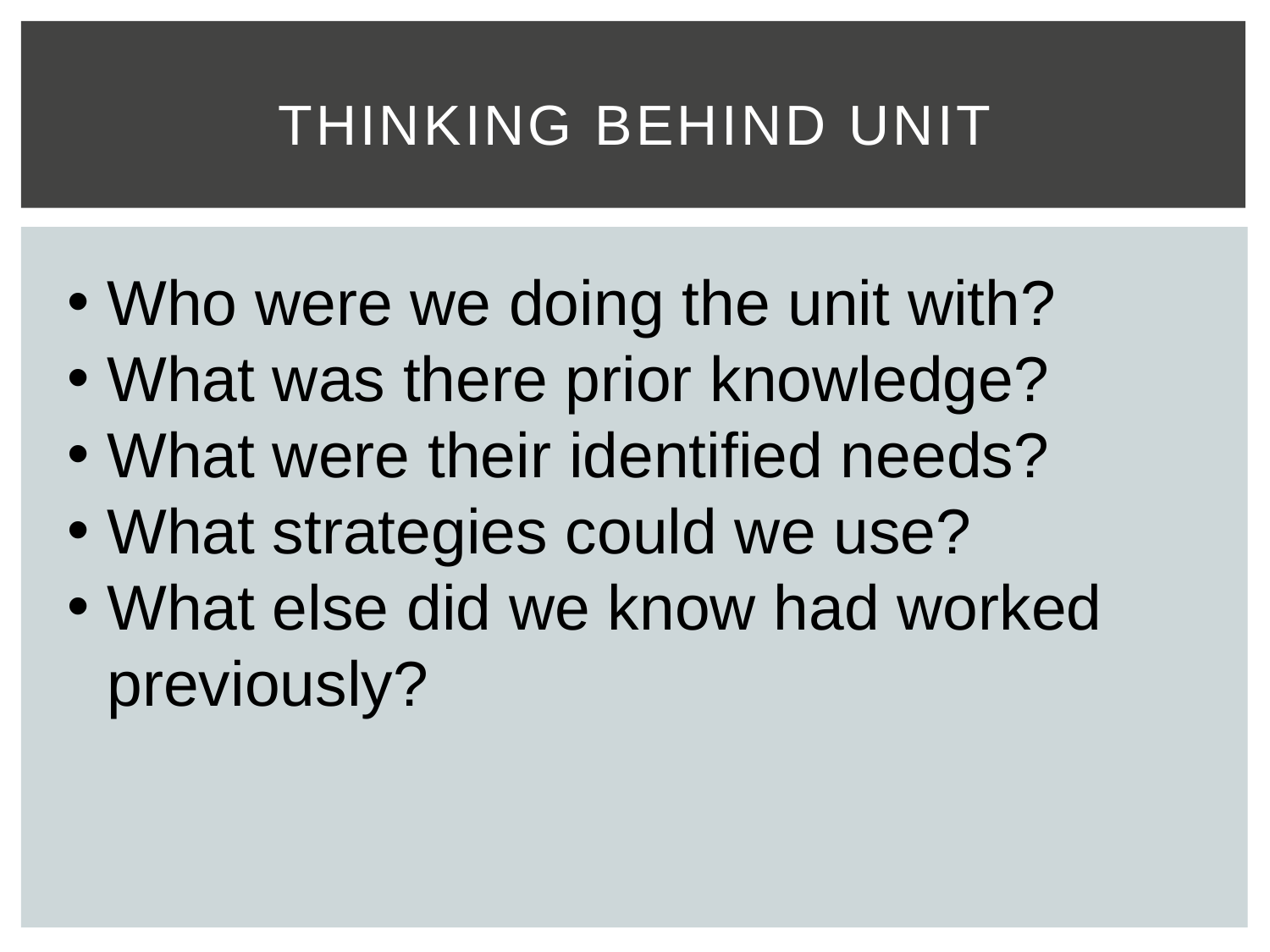

# Thinking behind unit
Who were we doing the unit with?
What was there prior knowledge?
What were their identified needs?
What strategies could we use?
What else did we know had worked previously?